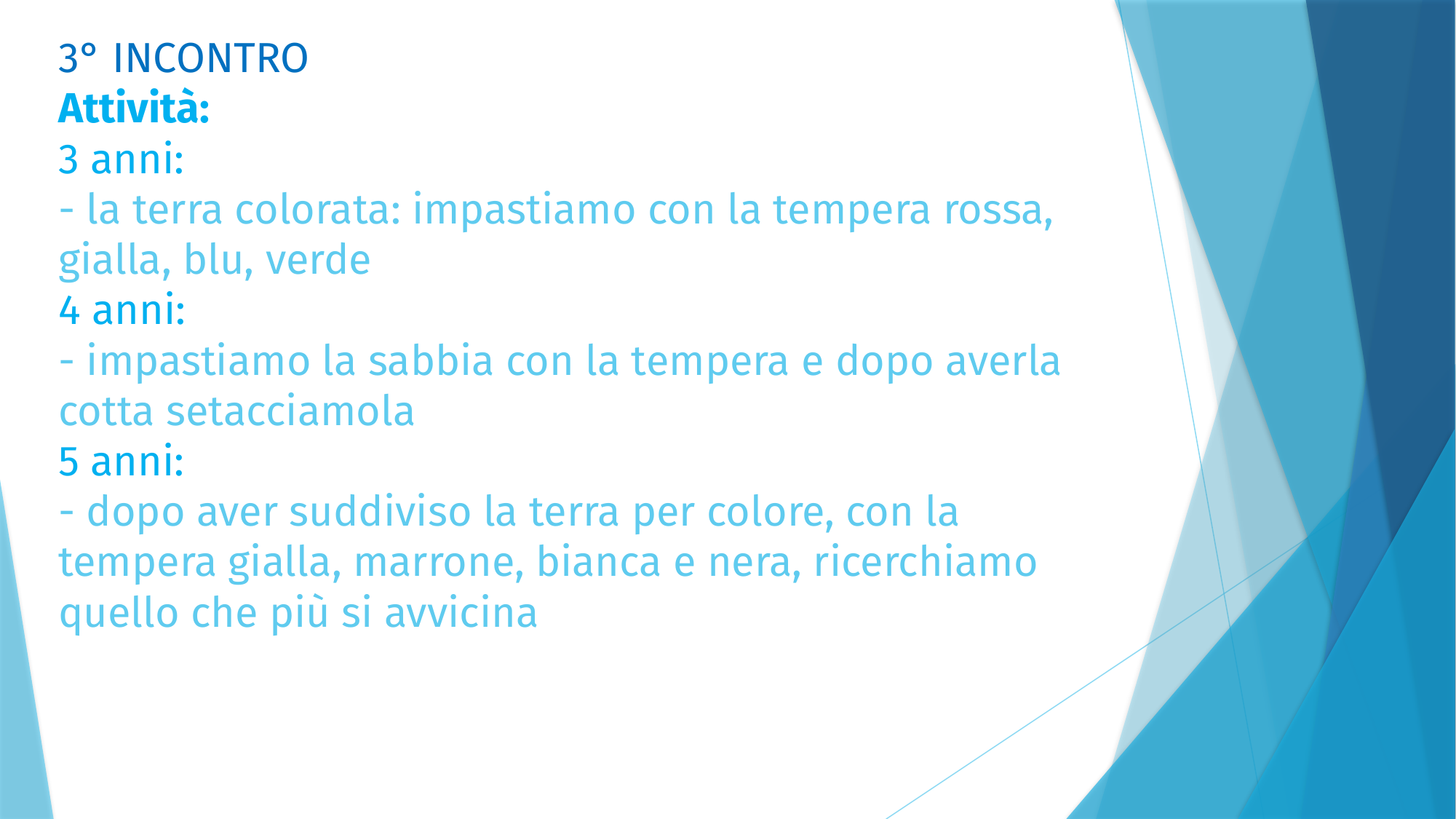

# 3° INCONTRO Attività: 3 anni: - la terra colorata: impastiamo con la tempera rossa, gialla, blu, verde 4 anni: - impastiamo la sabbia con la tempera e dopo averla cotta setacciamola 5 anni: - dopo aver suddiviso la terra per colore, con la tempera gialla, marrone, bianca e nera, ricerchiamo quello che più si avvicina